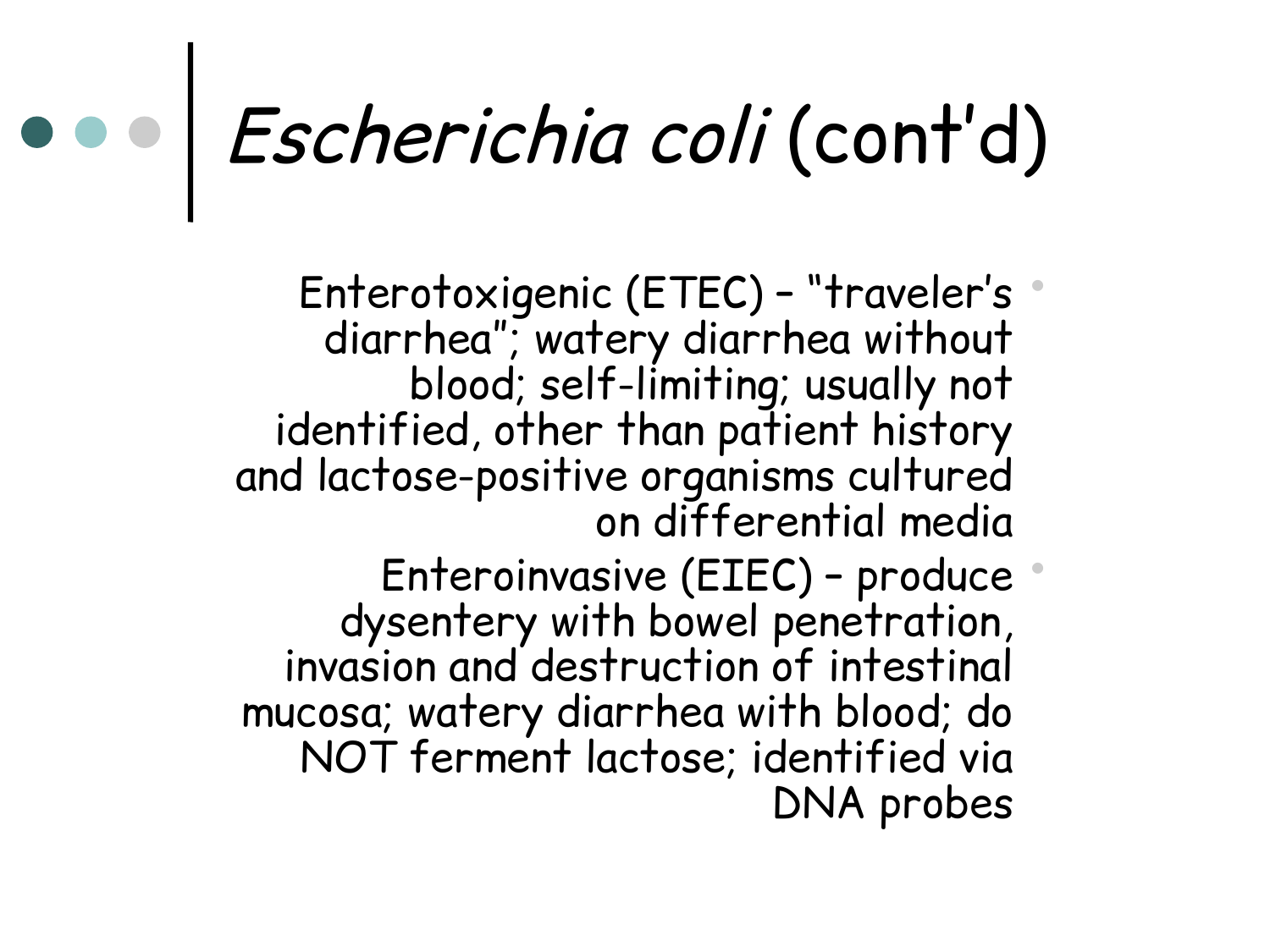

# Escherichia coli (cont’d)
Enterotoxigenic (ETEC) – “traveler’s diarrhea”; watery diarrhea without blood; self-limiting; usually not identified, other than patient history and lactose-positive organisms cultured on differential media
Enteroinvasive (EIEC) – produce dysentery with bowel penetration, invasion and destruction of intestinal mucosa; watery diarrhea with blood; do NOT ferment lactose; identified via DNA probes